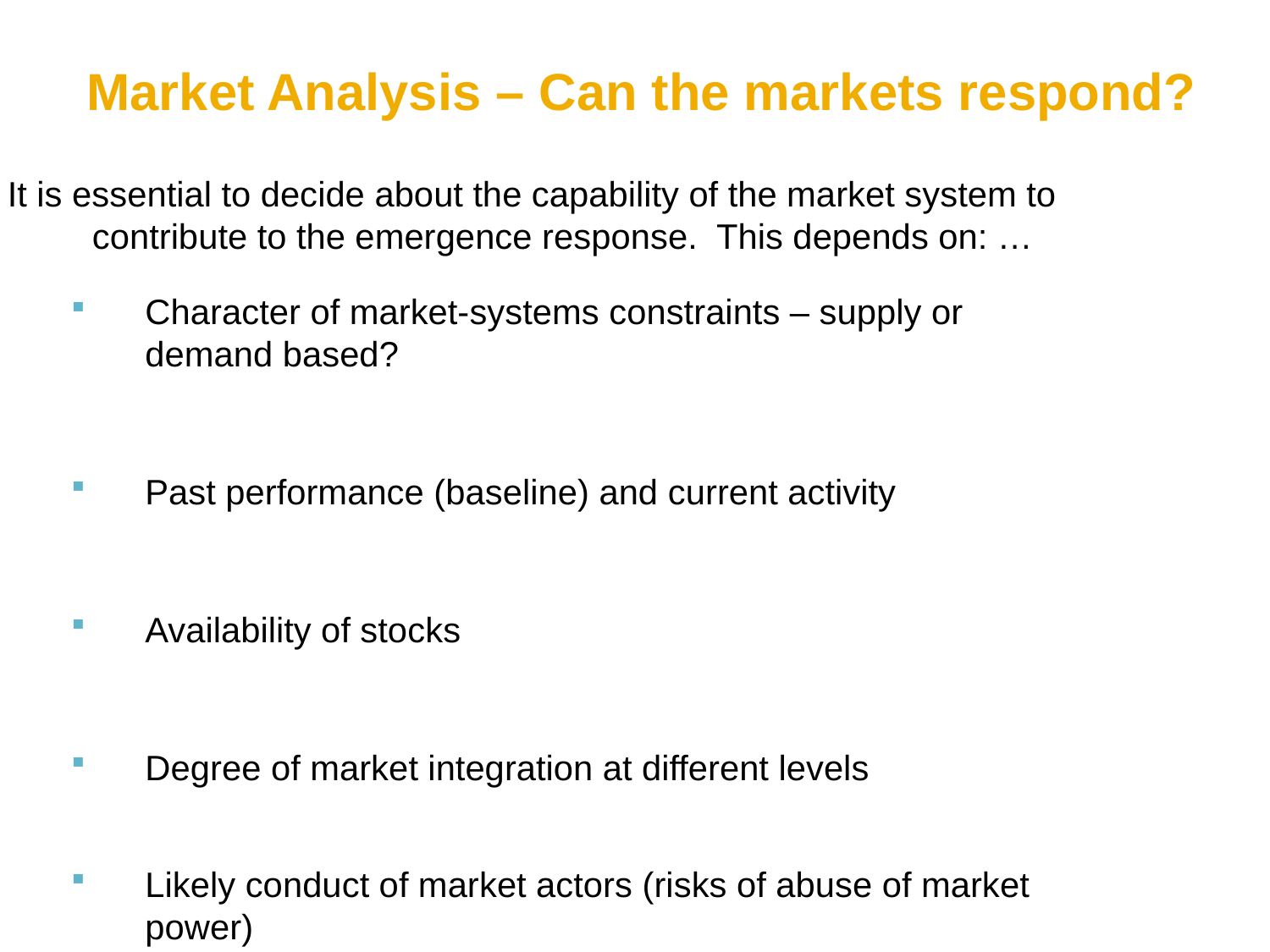

Market Analysis – Can the markets respond?
It is essential to decide about the capability of the market system to contribute to the emergence response.  This depends on: …
Character of market-systems constraints – supply or demand based?

Past performance (baseline) and current activity

Availability of stocks

Degree of market integration at different levels

Likely conduct of market actors (risks of abuse of market power)